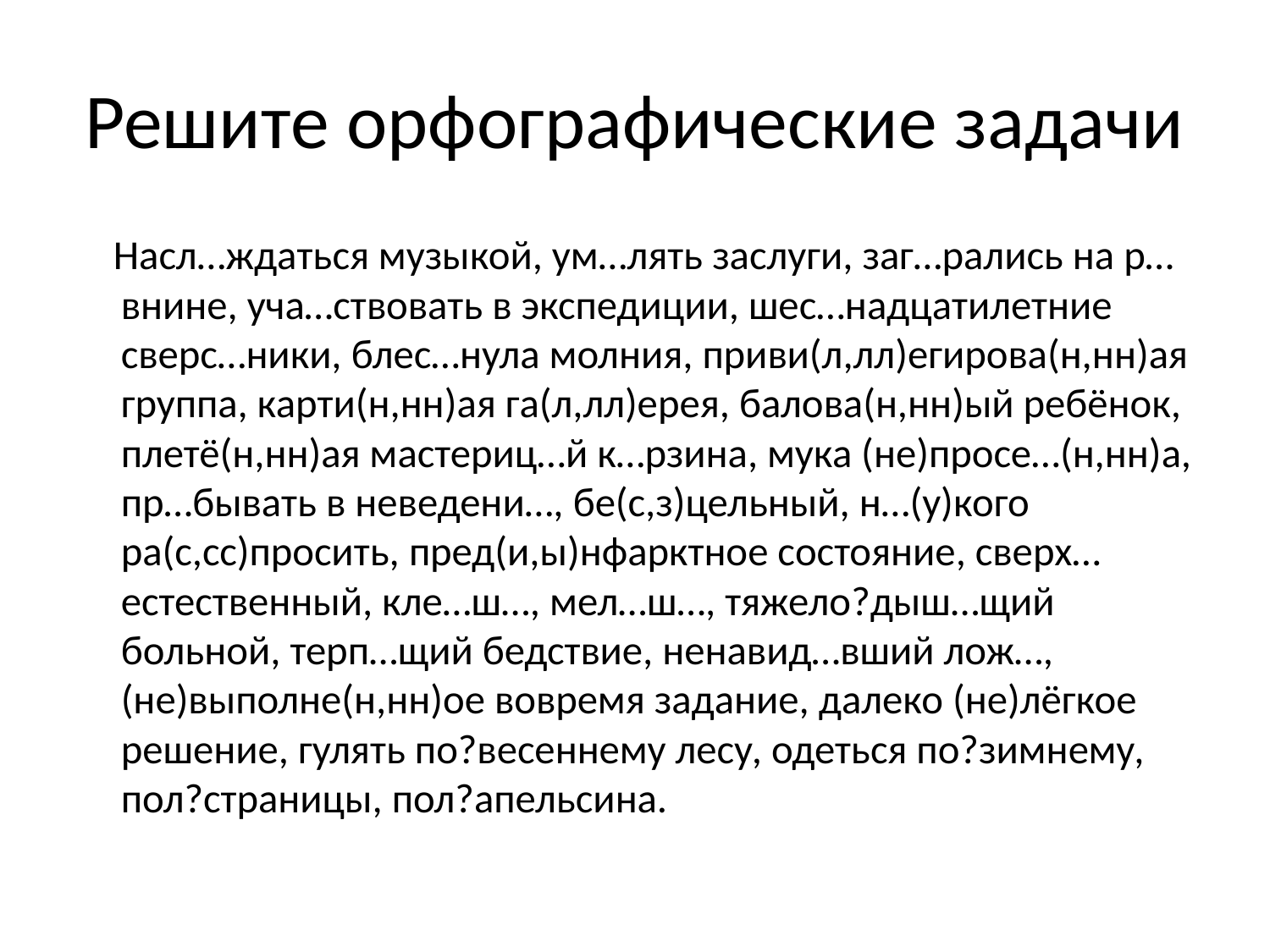

# Решите орфографические задачи
    Насл…ждаться музыкой, ум…лять заслуги, заг…рались на р…внине, уча…ствовать в экспедиции, шес…надцатилетние сверс…ники, блес…нула молния, приви(л,лл)егирова(н,нн)ая группа, карти(н,нн)ая га(л,лл)ерея, балова(н,нн)ый ребёнок, плетё(н,нн)ая мастериц…й к…рзина, мука (не)просе…(н,нн)а, пр…бывать в неведени…, бе(с,з)цельный, н…(у)кого ра(с,сс)просить, пред(и,ы)нфарктное состояние, сверх…естественный, кле…ш…, мел…ш…, тяжело?дыш…щий больной, терп…щий бедствие, ненавид…вший лож…, (не)выполне(н,нн)ое вовремя задание, далеко (не)лёгкое решение, гулять по?весеннему лесу, одеться по?зимнему, пол?страницы, пол?апельсина.